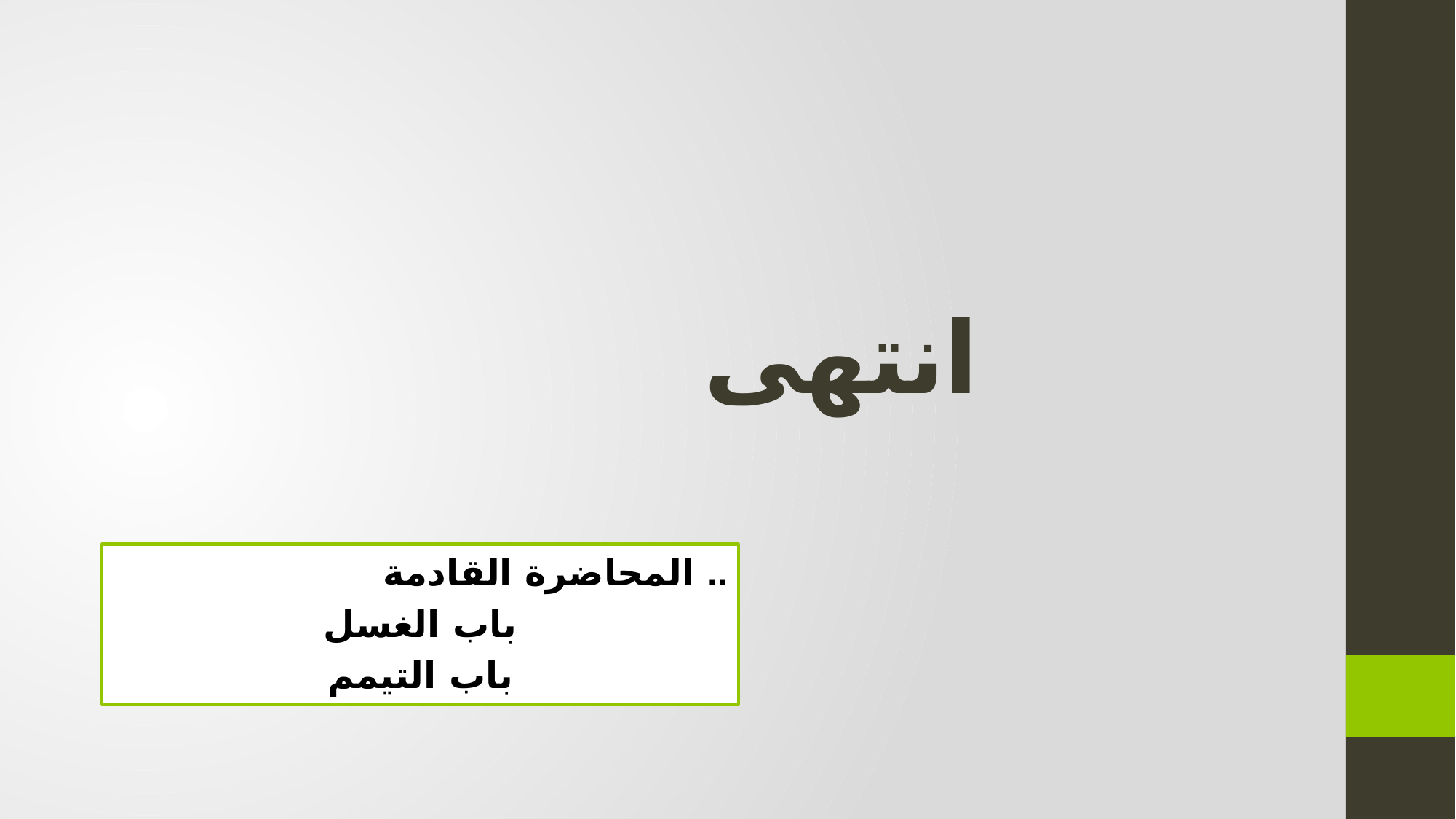

# انتهى
المحاضرة القادمة ..
باب الغسل
باب التيمم